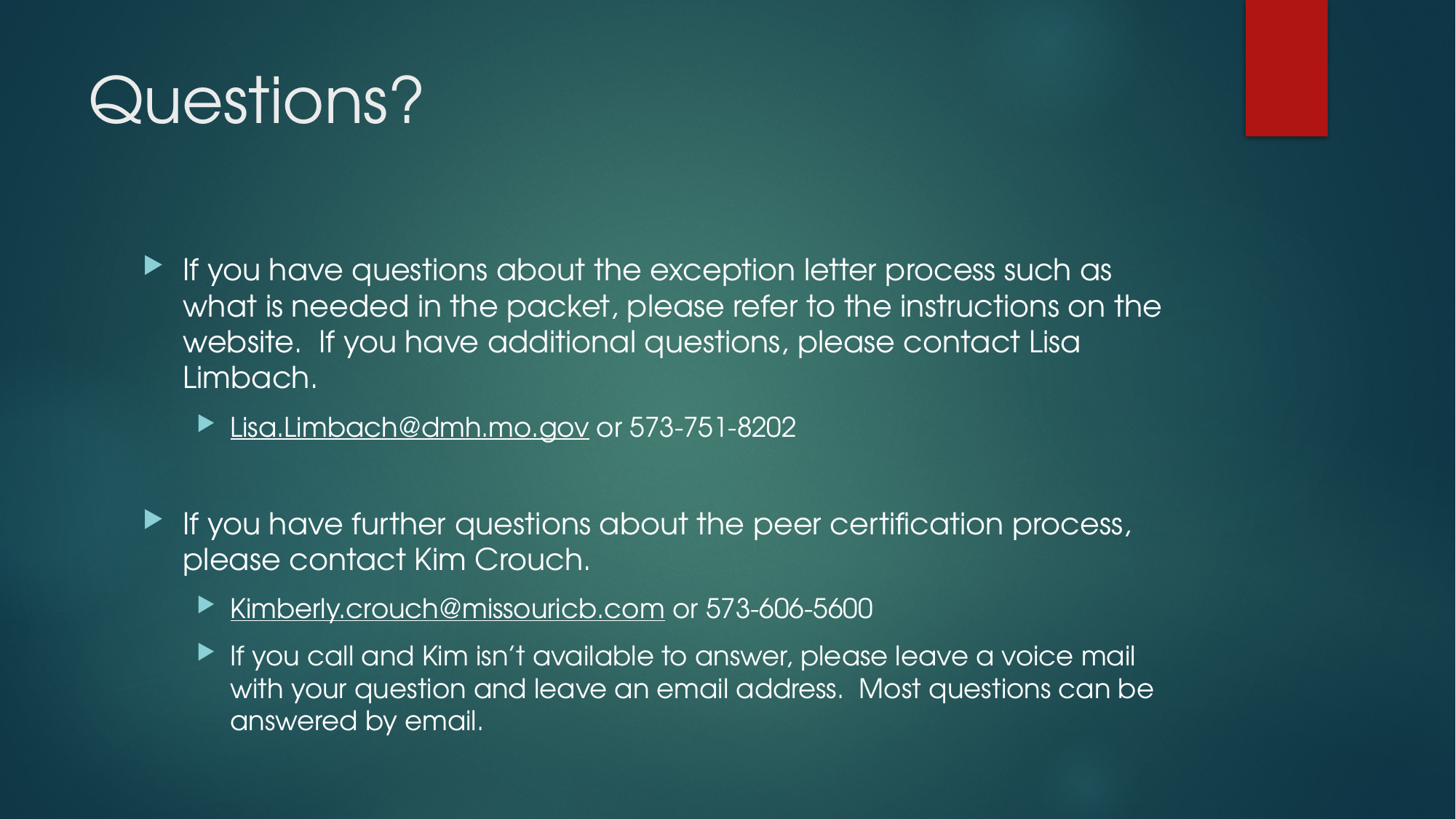

# Questions?
If you have questions about the exception letter process such as what is needed in the packet, please refer to the instructions on the website.  If you have additional questions, please contact Lisa Limbach.
Lisa.Limbach@dmh.mo.gov or 573-751-8202

If you have further questions about the peer certification process, please contact Kim Crouch.
Kimberly.crouch@missouricb.com or 573-606-5600
If you call and Kim isn’t available to answer, please leave a voice mail with your question and leave an email address.  Most questions can be answered by email.